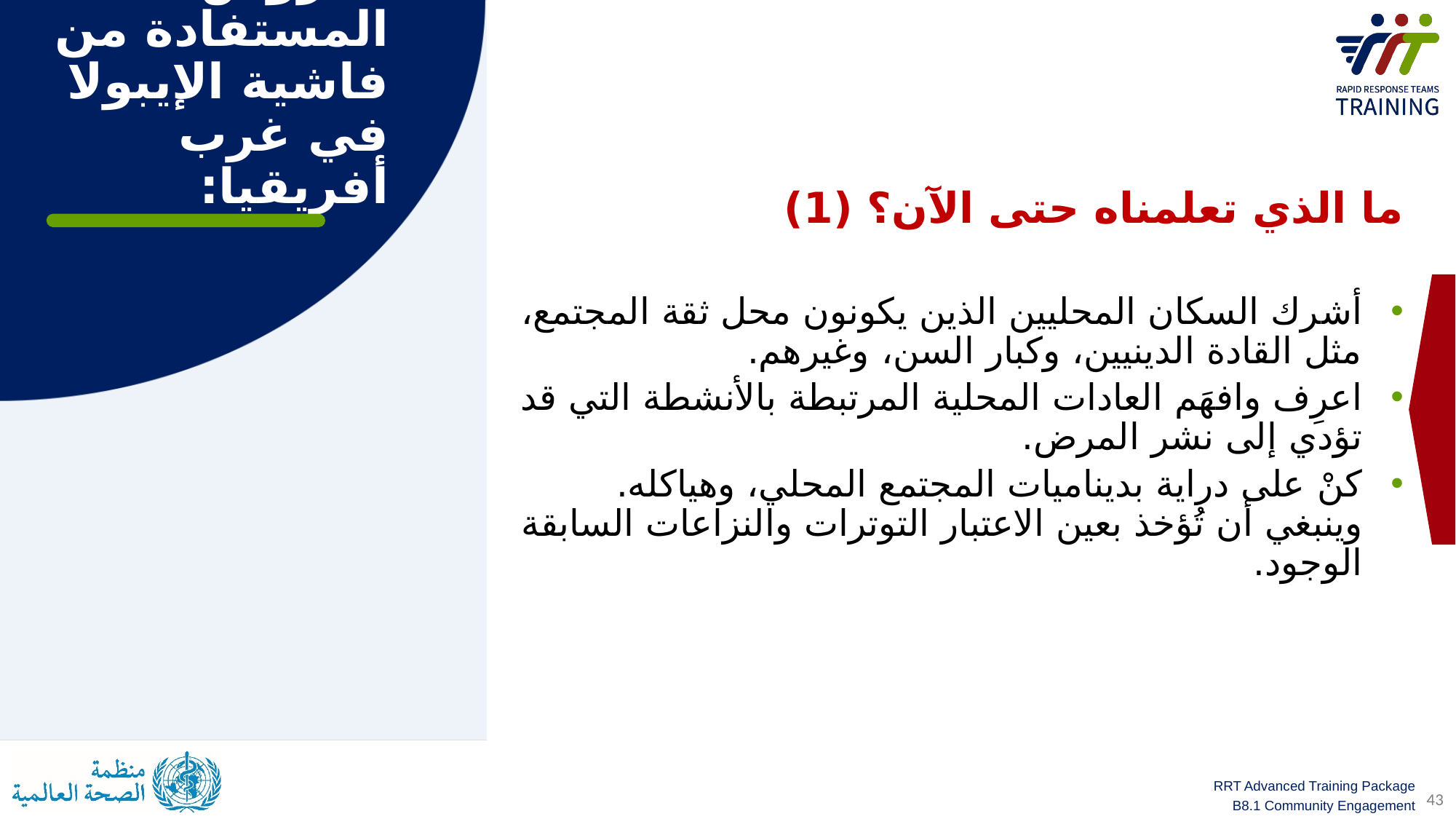

الدروس المستفادة من فاشية الإيبولا في غرب أفريقيا:
ما الذي تعلمناه حتى الآن؟ (1)

أشرك السكان المحليين الذين يكونون محل ثقة المجتمع، مثل القادة الدينيين، وكبار السن، وغيرهم.
اعرِف وافهَم العادات المحلية المرتبطة بالأنشطة التي قد تؤدي إلى نشر المرض.
كنْ على دراية بديناميات المجتمع المحلي، وهياكله. وينبغي أن تُؤخذ بعين الاعتبار التوترات والنزاعات السابقة الوجود.